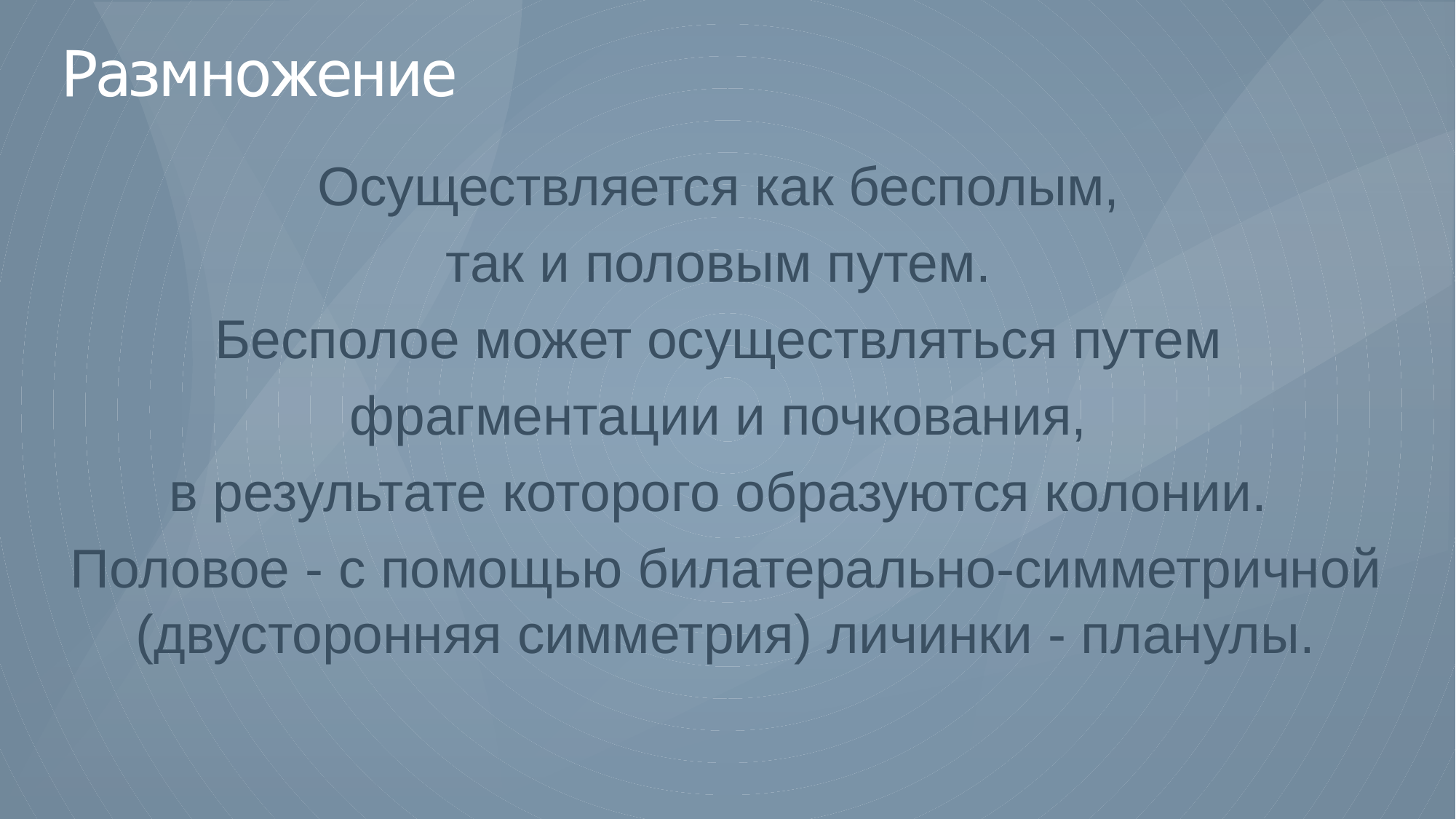

# Размножение
Осуществляется как бесполым,
так и половым путем.
Бесполое может осуществляться путем
фрагментации и почкования,
в результате которого образуются колонии.
Половое - с помощью билатерально-симметричной (двусторонняя симметрия) личинки - планулы.